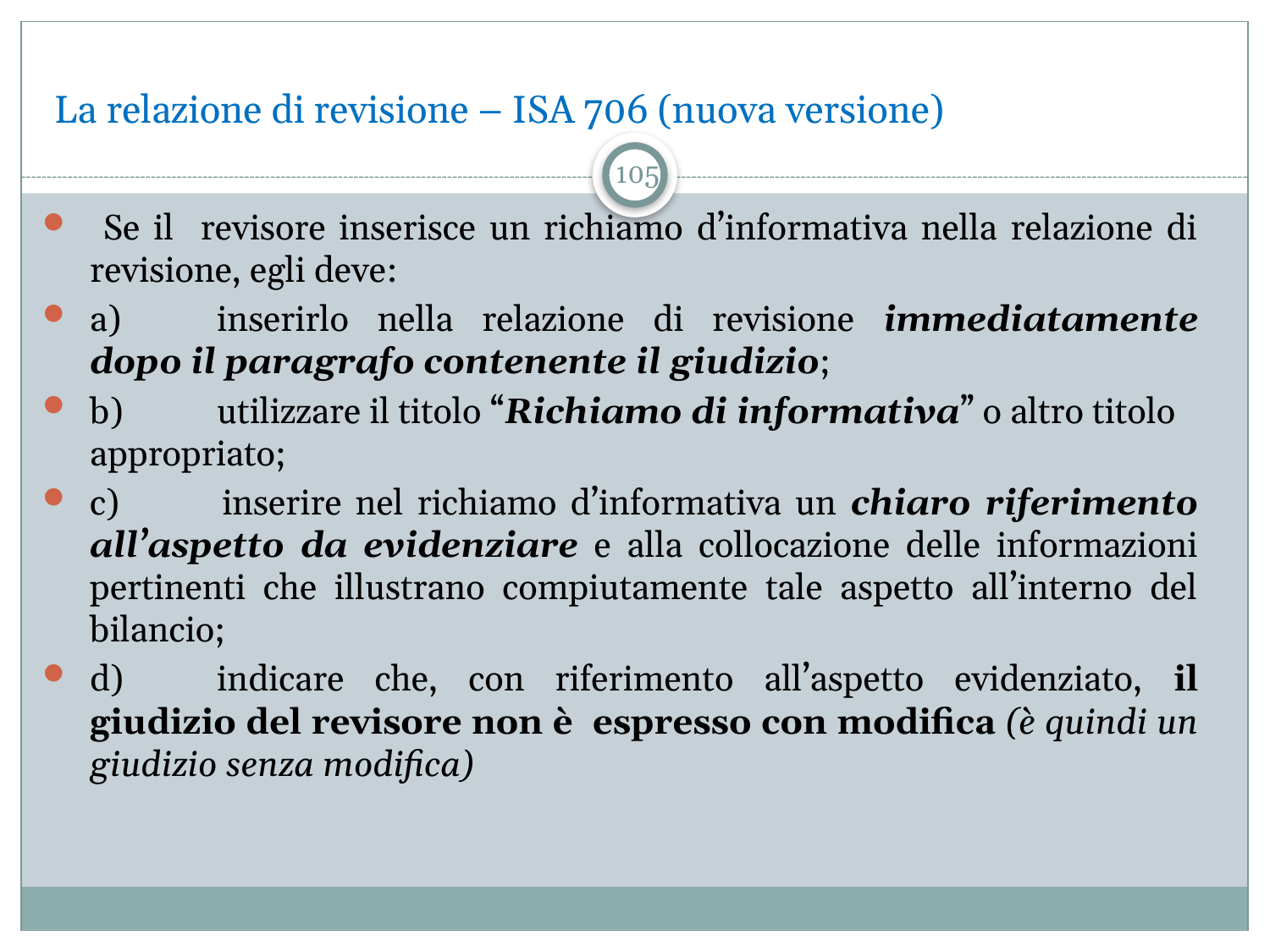

# La relazione di revisione – ISA 706 (nuova versione)
105
 Se il  revisore inserisce un richiamo d’informativa nella relazione di revisione, egli deve:
a)	inserirlo nella relazione di revisione immediatamente dopo il paragrafo contenente il giudizio;
b)	utilizzare il titolo “Richiamo di informativa” o altro titolo appropriato;
c) 	inserire nel richiamo d’informativa un chiaro riferimento all’aspetto da evidenziare e alla collocazione delle informazioni pertinenti che illustrano compiutamente tale aspetto all’interno del bilancio;
d)	indicare che, con riferimento all’aspetto evidenziato, il giudizio del revisore non è  espresso con modifica (è quindi un giudizio senza modifica)